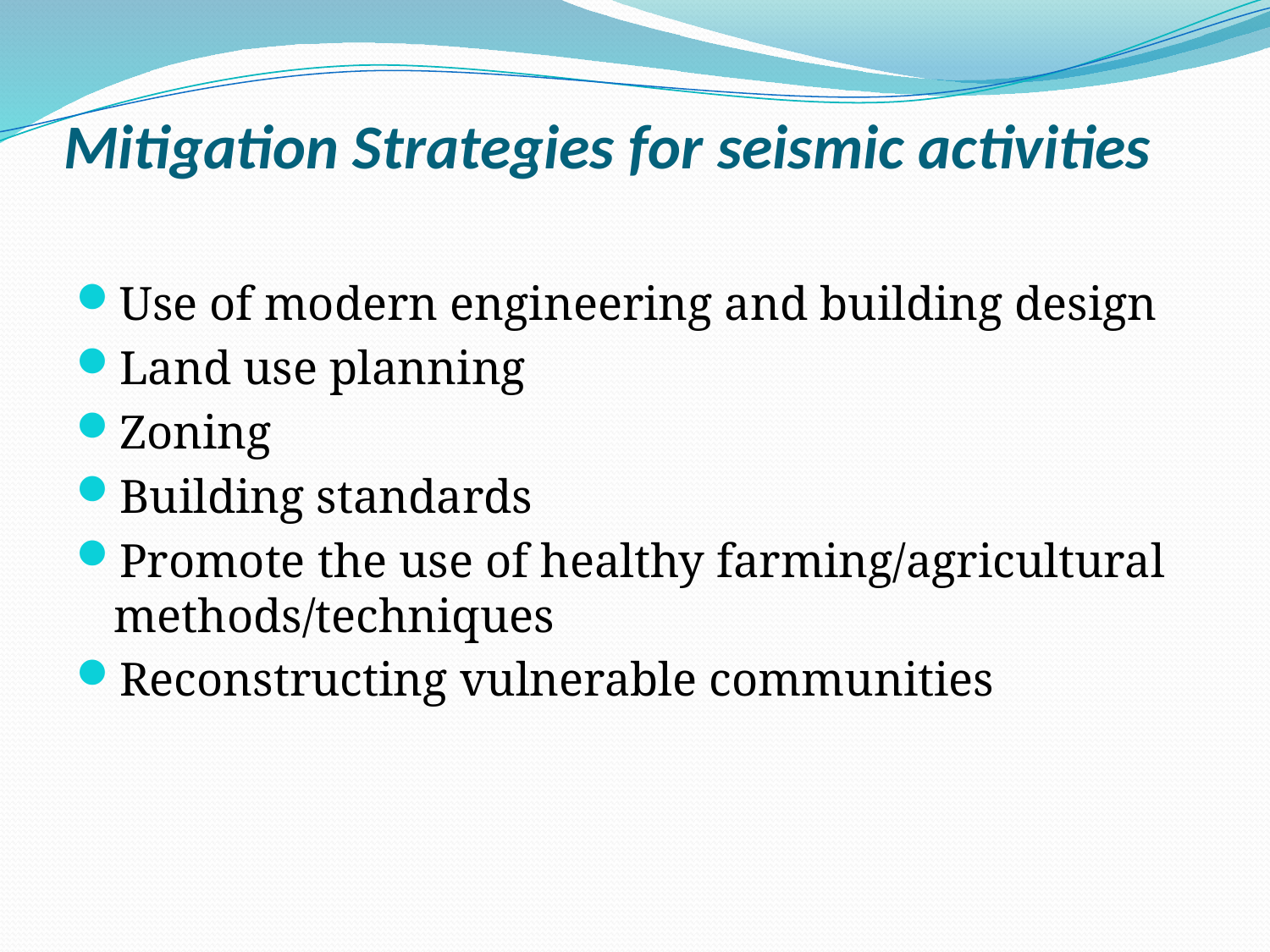

# Mitigation Strategies for seismic activities
Use of modern engineering and building design
Land use planning
Zoning
Building standards
Promote the use of healthy farming/agricultural methods/techniques
Reconstructing vulnerable communities